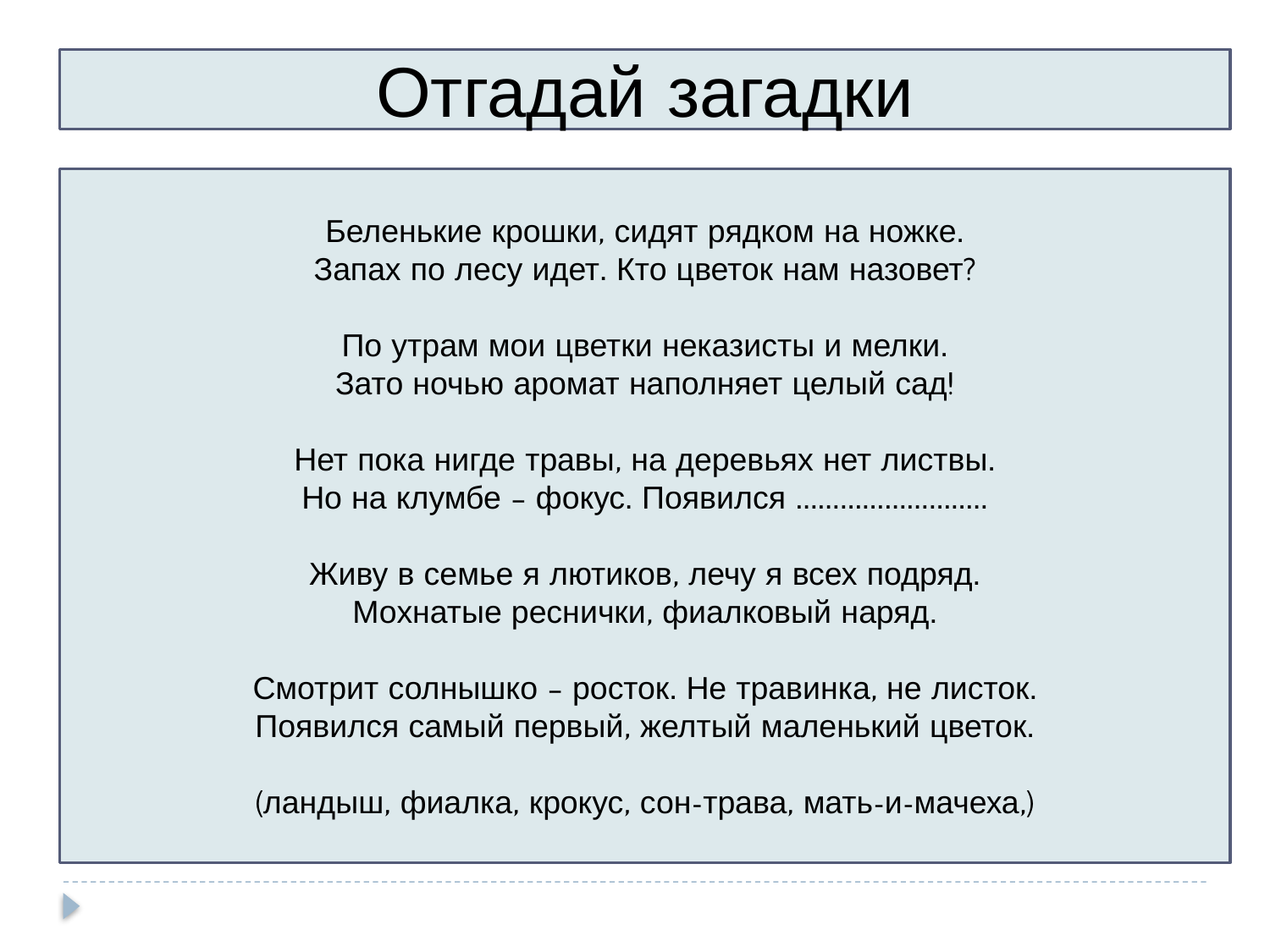

Отгадай загадки
Беленькие крошки, сидят рядком на ножке.
Запах по лесу идет. Кто цветок нам назовет?

По утрам мои цветки неказисты и мелки.
Зато ночью аромат наполняет целый сад!

Нет пока нигде травы, на деревьях нет листвы.
Но на клумбе – фокус. Появился ……………………..

Живу в семье я лютиков, лечу я всех подряд.
Мохнатые реснички, фиалковый наряд.

Смотрит солнышко – росток. Не травинка, не листок.
Появился самый первый, желтый маленький цветок.

(ландыш, фиалка, крокус, сон-трава, мать-и-мачеха,)